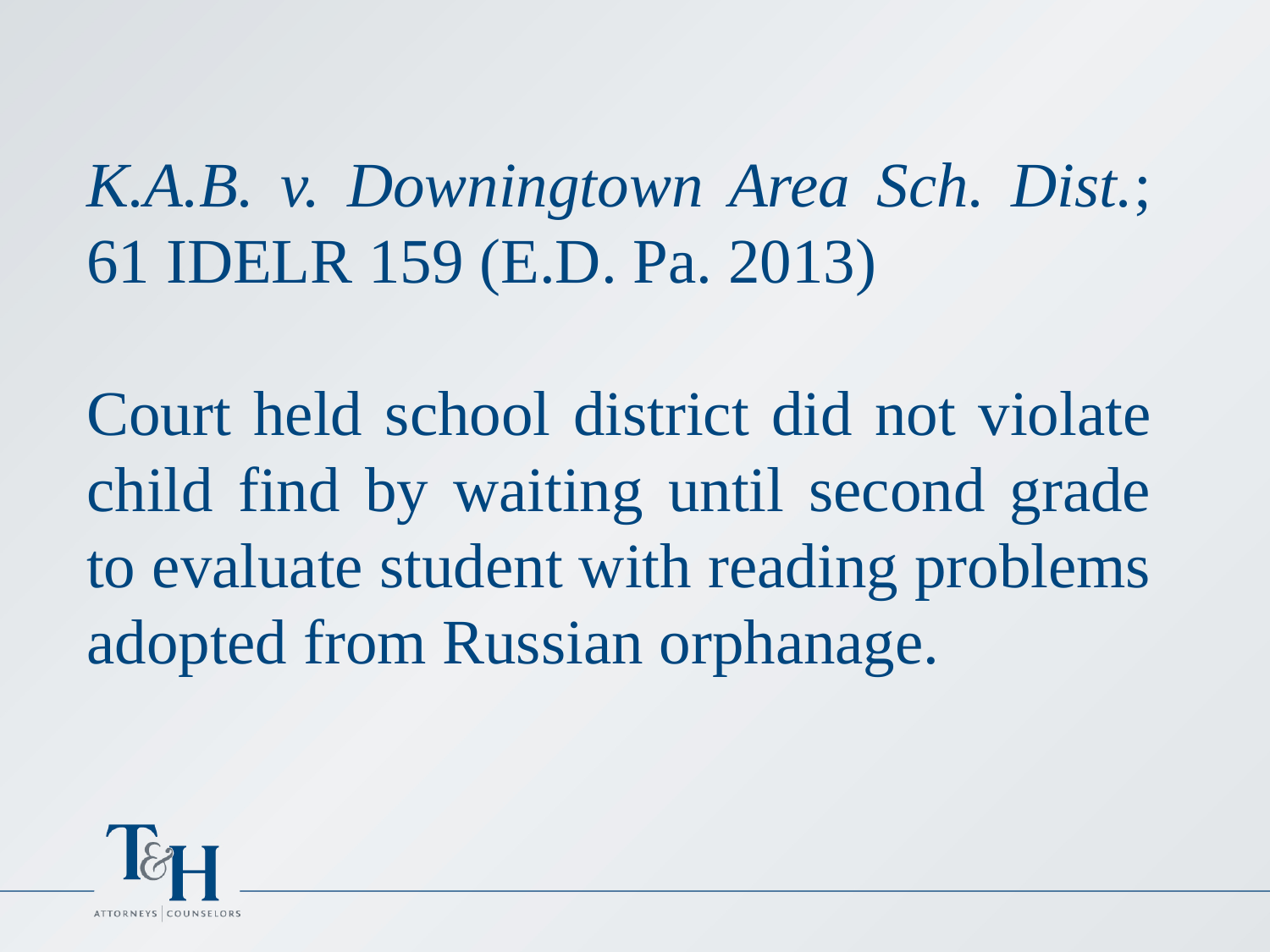

K.A.B. v. Downingtown Area Sch. Dist.; 61 IDELR 159 (E.D. Pa. 2013)

Court held school district did not violate child find by waiting until second grade to evaluate student with reading problems adopted from Russian orphanage.